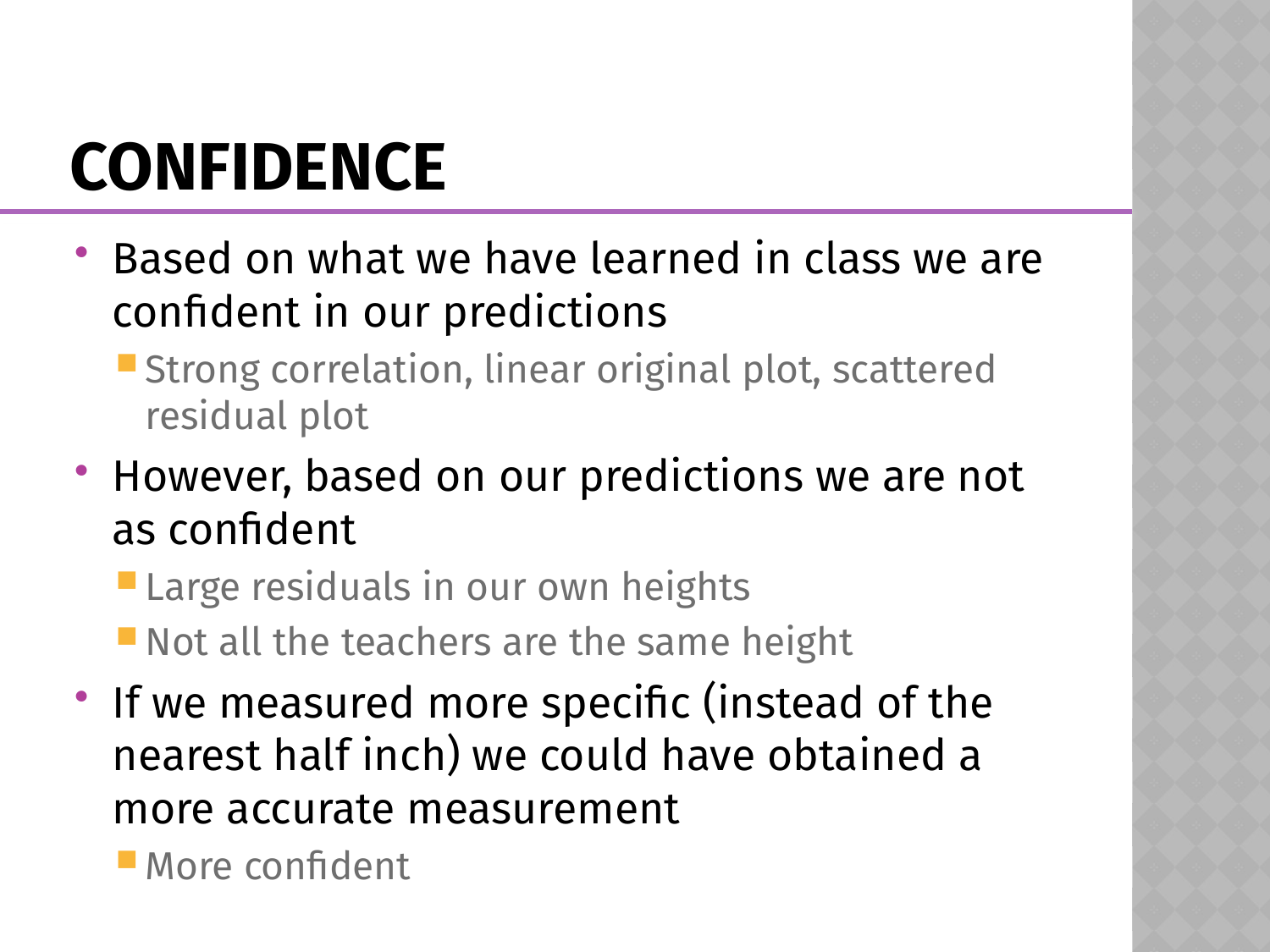

# Confidence
Based on what we have learned in class we are confident in our predictions
Strong correlation, linear original plot, scattered residual plot
However, based on our predictions we are not as confident
Large residuals in our own heights
Not all the teachers are the same height
If we measured more specific (instead of the nearest half inch) we could have obtained a more accurate measurement
More confident